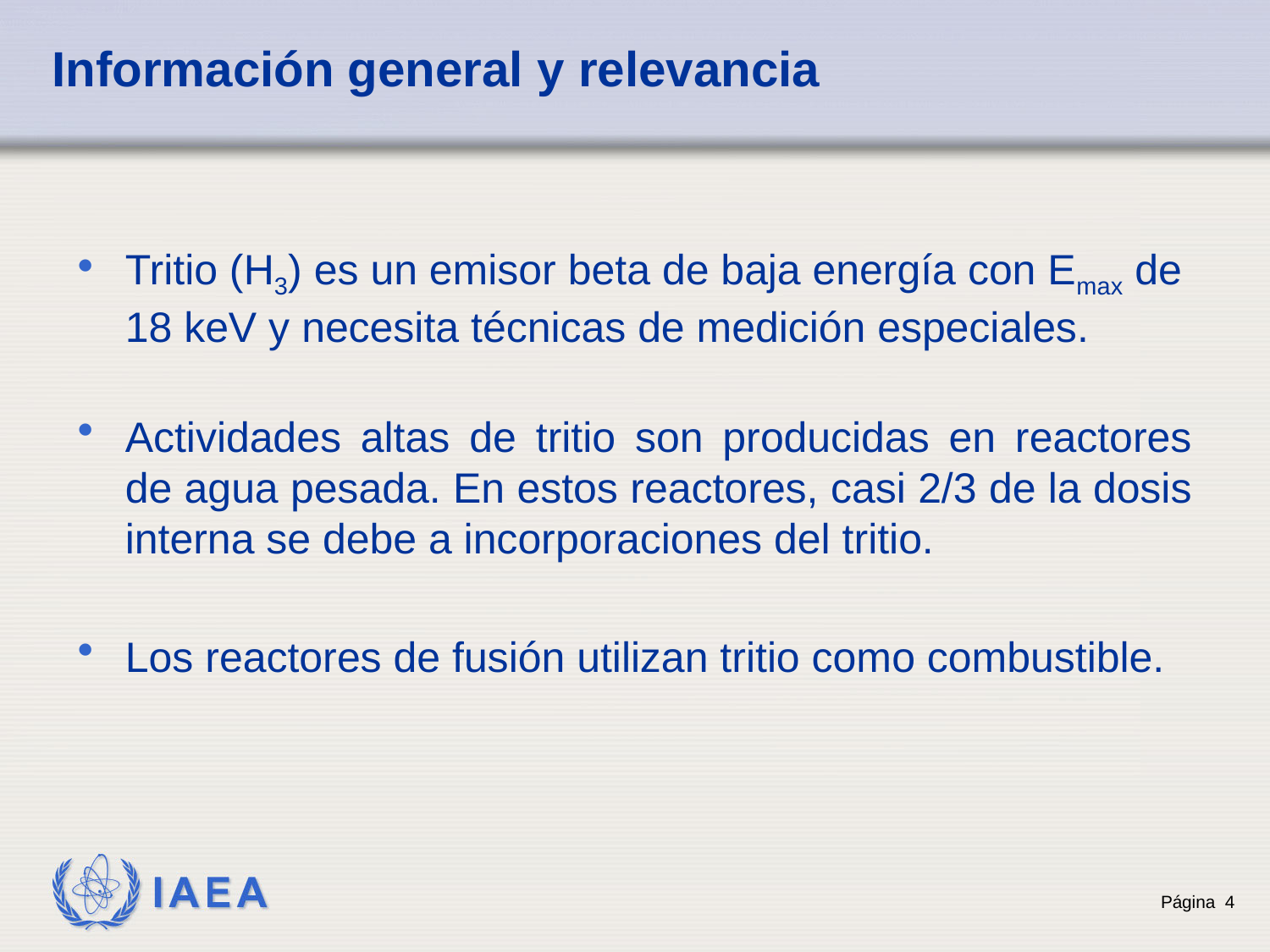

# Información general y relevancia
Tritio (H3) es un emisor beta de baja energía con Emax de 18 keV y necesita técnicas de medición especiales.

Actividades altas de tritio son producidas en reactores de agua pesada. En estos reactores, casi 2/3 de la dosis interna se debe a incorporaciones del tritio.

Los reactores de fusión utilizan tritio como combustible.
Página  4